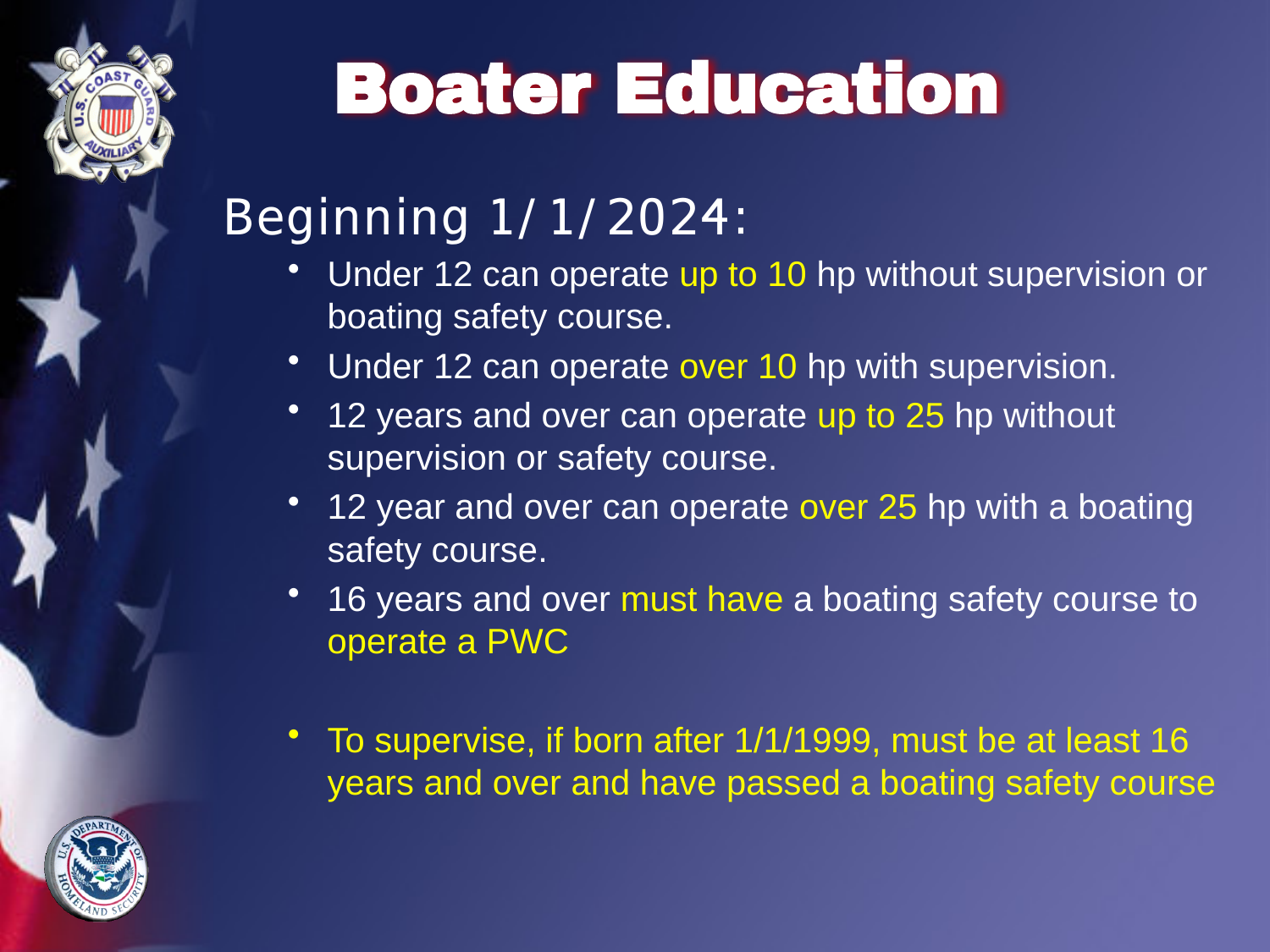

# Boater Education
Beginning 1/1/2024:
Under 12 can operate up to 10 hp without supervision or boating safety course.
Under 12 can operate over 10 hp with supervision.
12 years and over can operate up to 25 hp without supervision or safety course.
12 year and over can operate over 25 hp with a boating safety course.
16 years and over must have a boating safety course to operate a PWC

To supervise, if born after 1/1/1999, must be at least 16 years and over and have passed a boating safety course